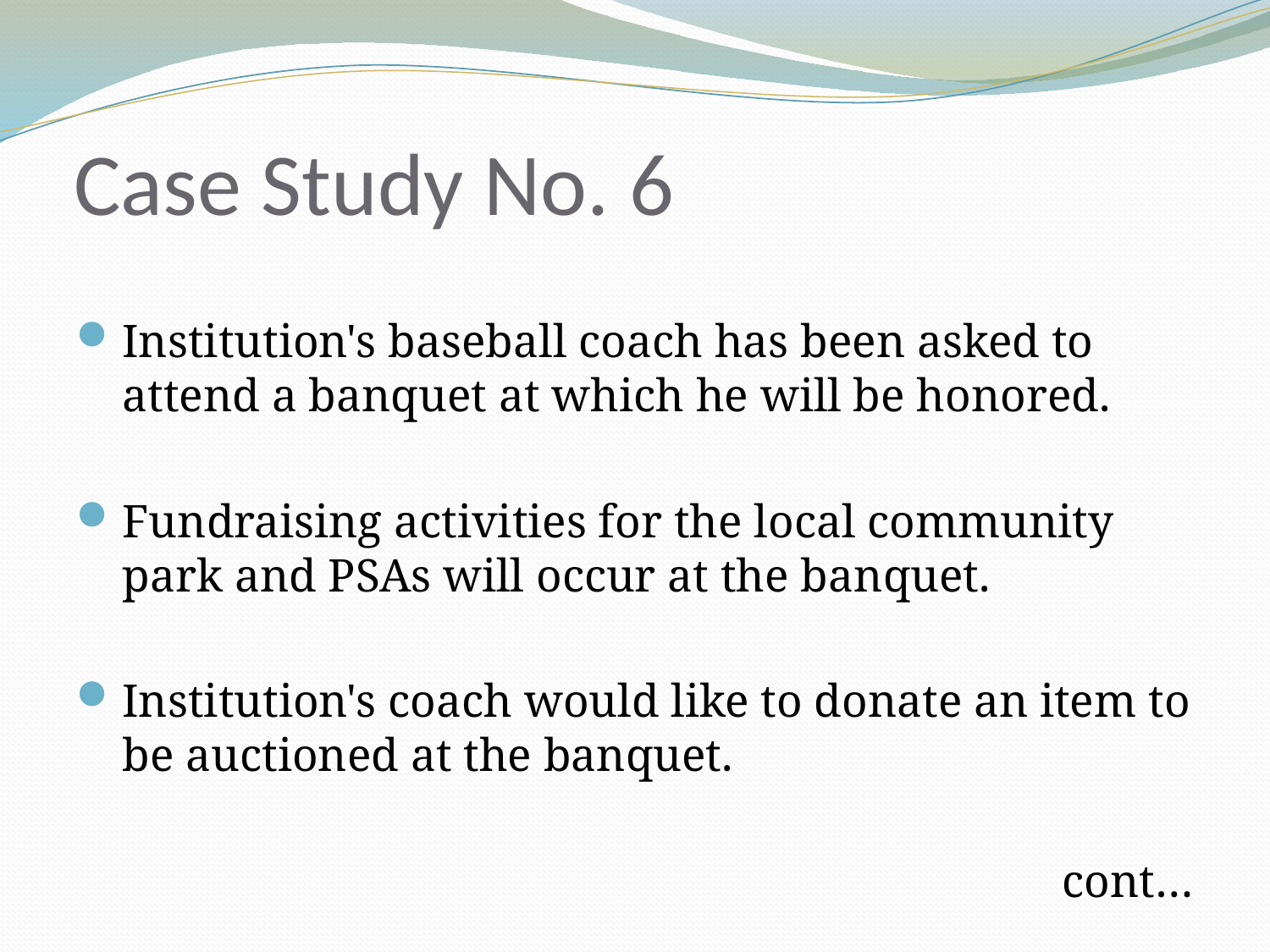

# Case Study No. 6
Institution's baseball coach has been asked to attend a banquet at which he will be honored.

Fundraising activities for the local community park and PSAs will occur at the banquet.

Institution's coach would like to donate an item to be auctioned at the banquet.

cont…